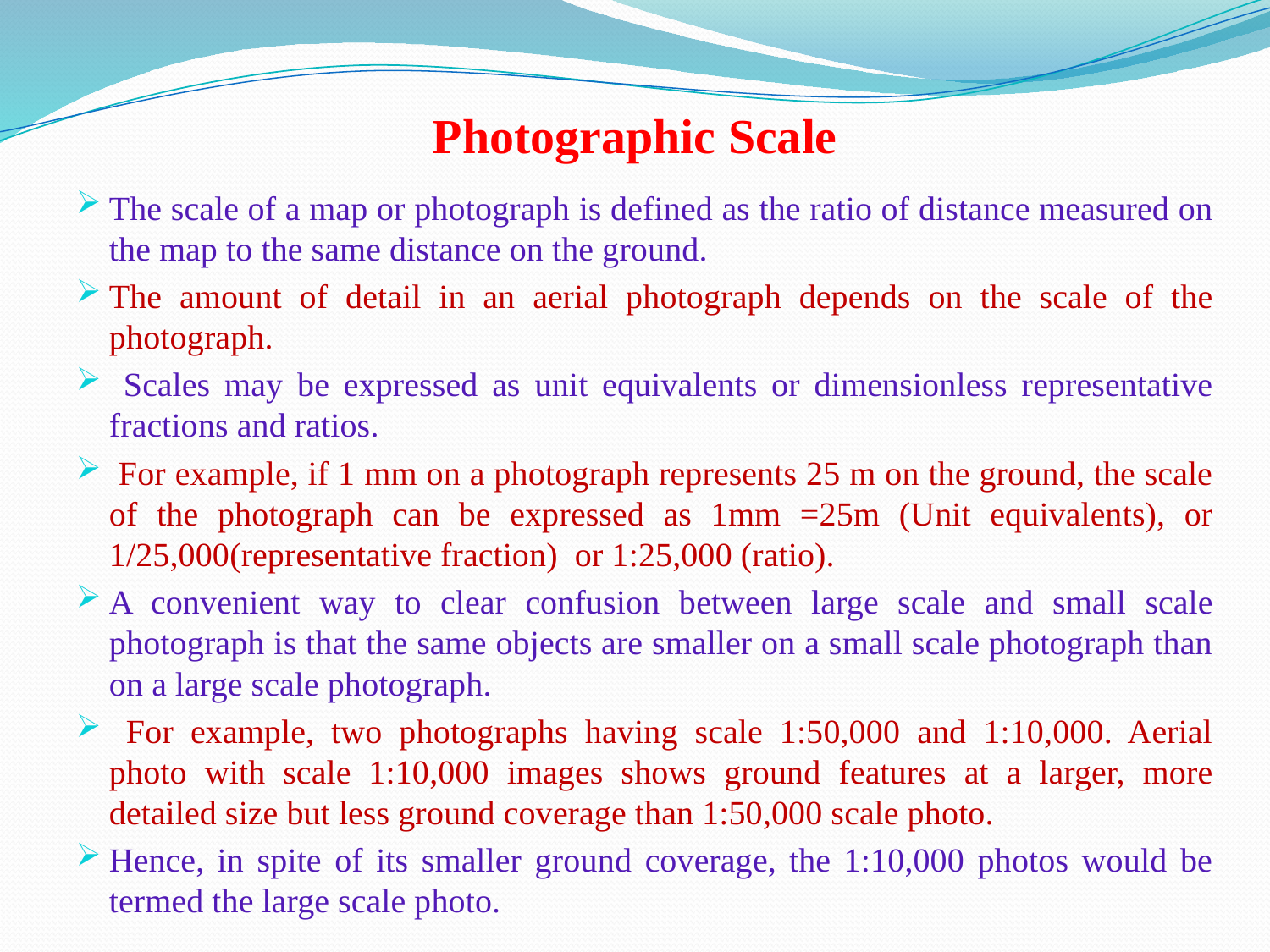

# Photographic Scale
The scale of a map or photograph is defined as the ratio of distance measured on the map to the same distance on the ground.
The amount of detail in an aerial photograph depends on the scale of the photograph.
 Scales may be expressed as unit equivalents or dimensionless representative fractions and ratios.
 For example, if 1 mm on a photograph represents 25 m on the ground, the scale of the photograph can be expressed as 1mm =25m (Unit equivalents), or 1/25,000(representative fraction)  or 1:25,000 (ratio).
A convenient way to clear confusion between large scale and small scale photograph is that the same objects are smaller on a small scale photograph than on a large scale photograph.
 For example, two photographs having scale 1:50,000 and 1:10,000. Aerial photo with scale 1:10,000 images shows ground features at a larger, more detailed size but less ground coverage than 1:50,000 scale photo.
Hence, in spite of its smaller ground coverage, the 1:10,000 photos would be termed the large scale photo.